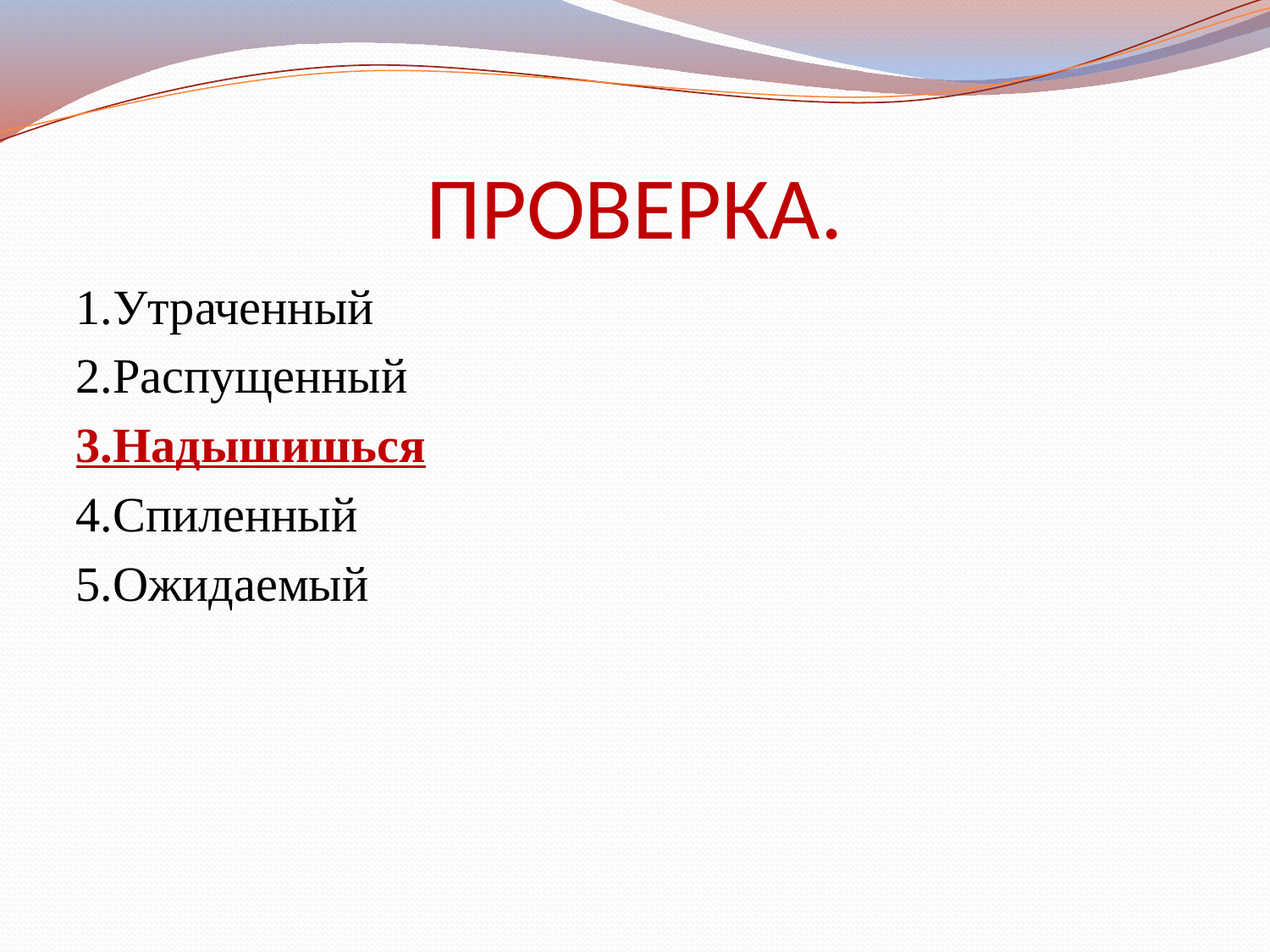

# ПРОВЕРКА.
1.Утраченный
2.Распущенный
3.Надышишься
4.Спиленный
5.Ожидаемый